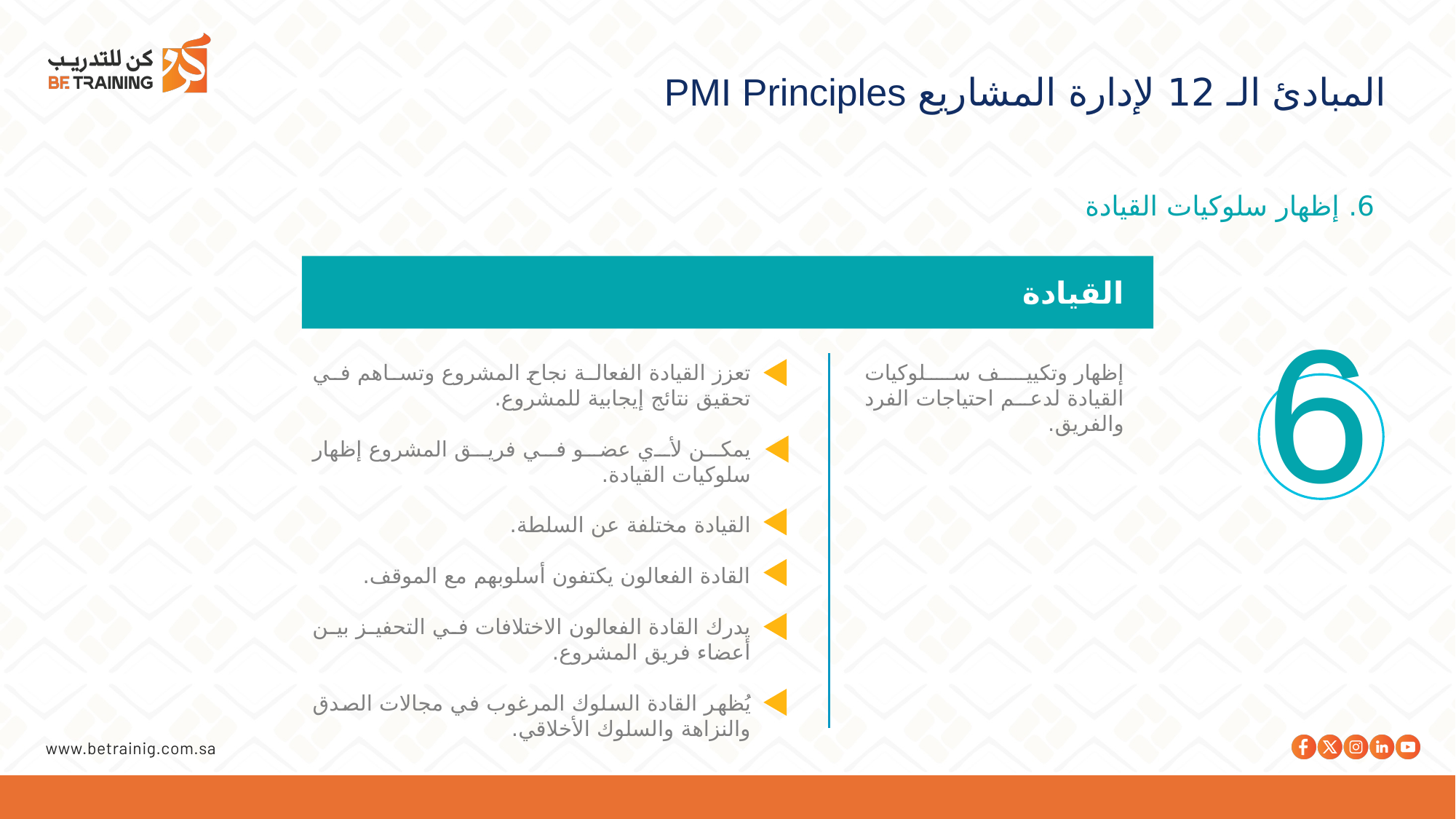

المبادئ الـ 12 لإدارة المشاريع PMI Principles
6. إظهار سلوكيات القيادة

القيادة
6
تعزز القيادة الفعالة نجاح المشروع وتساهم في تحقيق نتائج إيجابية للمشروع.

يمكن لأي عضو في فريق المشروع إظهار سلوكيات القيادة.

القيادة مختلفة عن السلطة.

القادة الفعالون يكتفون أسلوبهم مع الموقف.

يدرك القادة الفعالون الاختلافات في التحفيز بين أعضاء فريق المشروع.

يُظهر القادة السلوك المرغوب في مجالات الصدق والنزاهة والسلوك الأخلاقي.
إظهار وتكييف سلوكيات القيادة لدعم احتياجات الفرد والفريق.